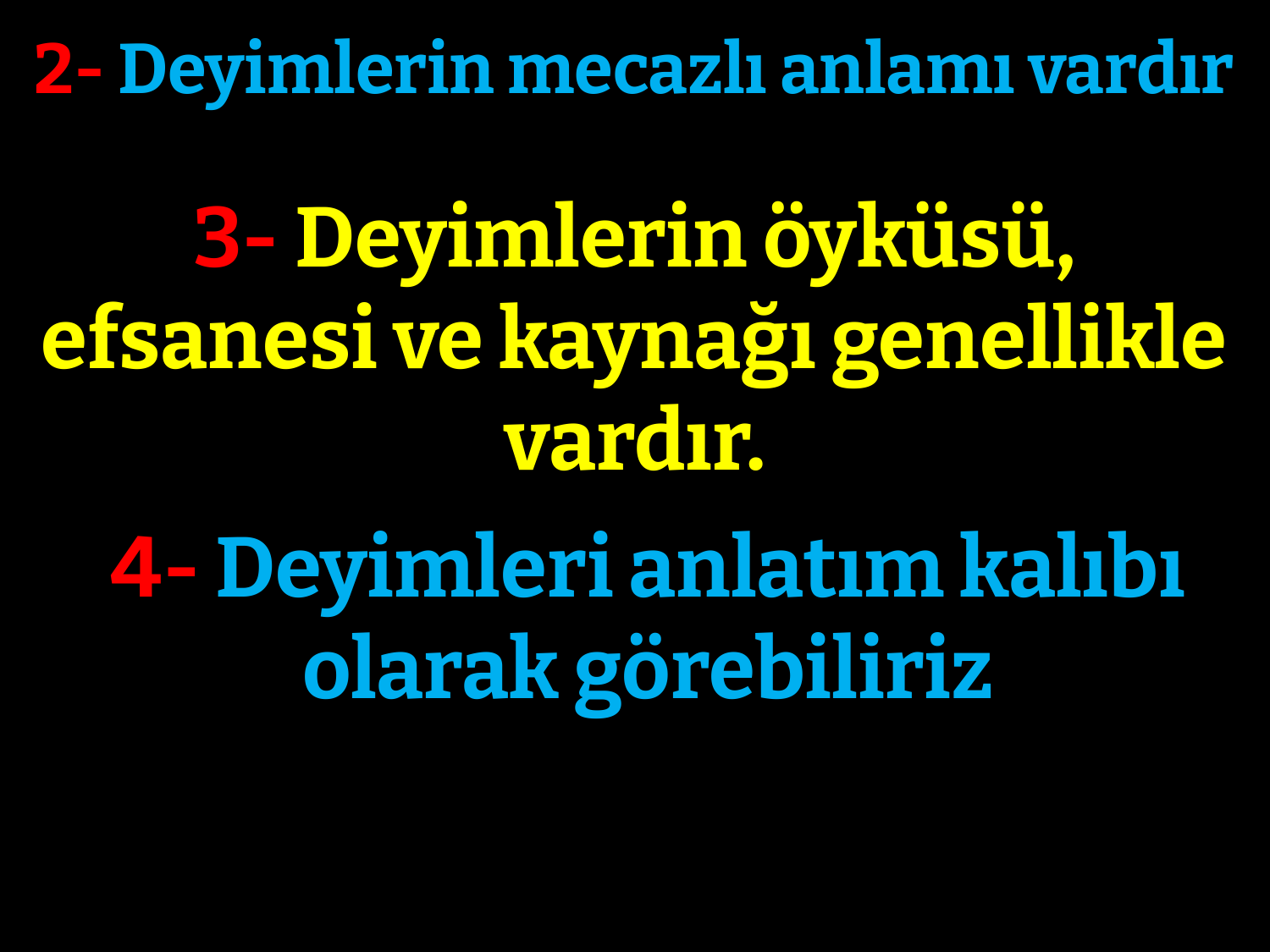

2- Deyimlerin mecazlı anlamı vardır
3- Deyimlerin öyküsü, efsanesi ve kaynağı genellikle vardır.
#
4- Deyimleri anlatım kalıbı olarak görebiliriz